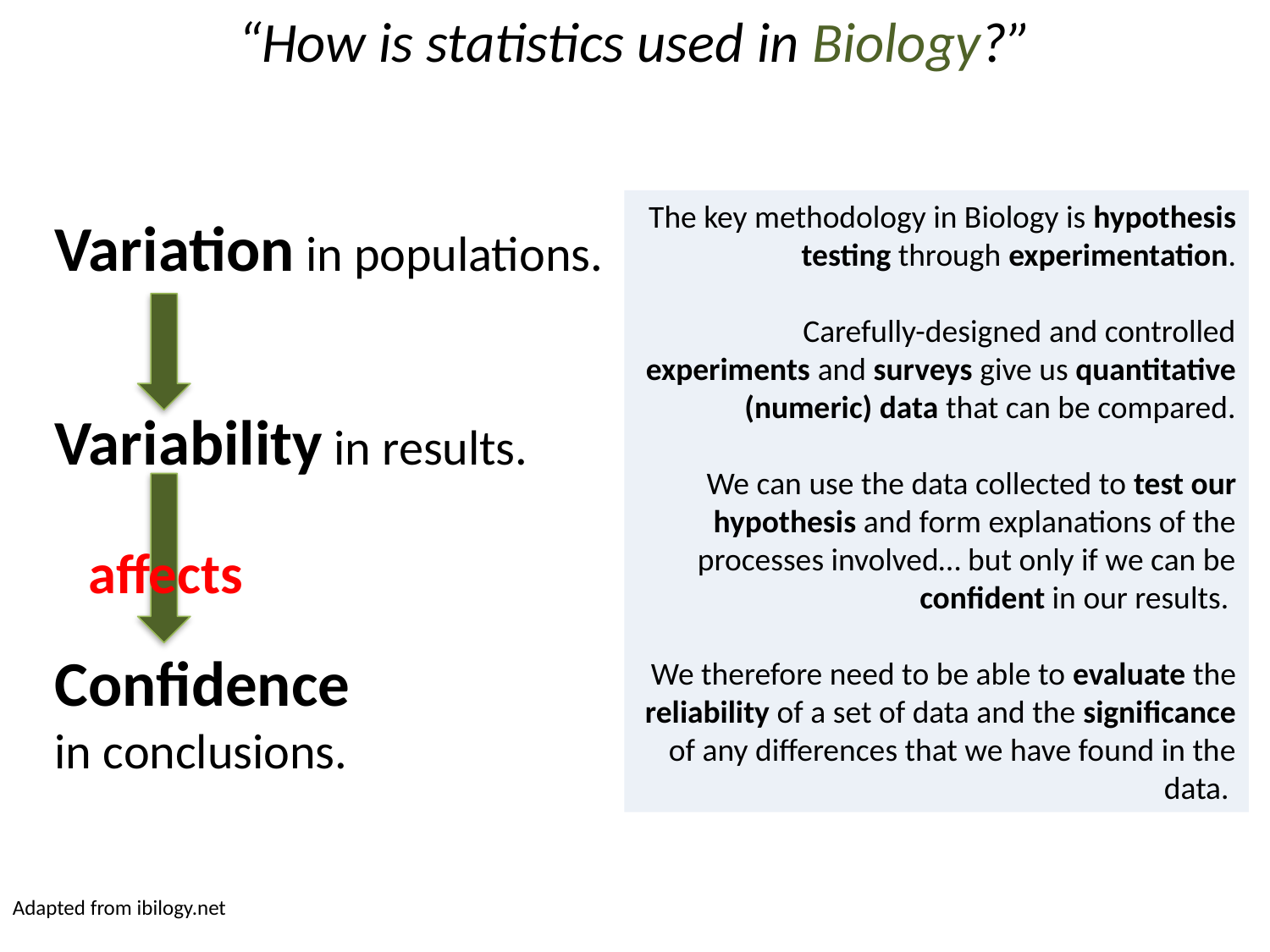

“How is statistics used in Biology?”
The key methodology in Biology is hypothesis testing through experimentation.

Carefully-designed and controlled experiments and surveys give us quantitative (numeric) data that can be compared.

We can use the data collected to test our hypothesis and form explanations of the processes involved… but only if we can be confident in our results.

We therefore need to be able to evaluate the reliability of a set of data and the significance of any differences that we have found in the data.
Variation in populations.

Variability in results.

   affects

Confidence
in conclusions.

Adapted from ibilogy.net